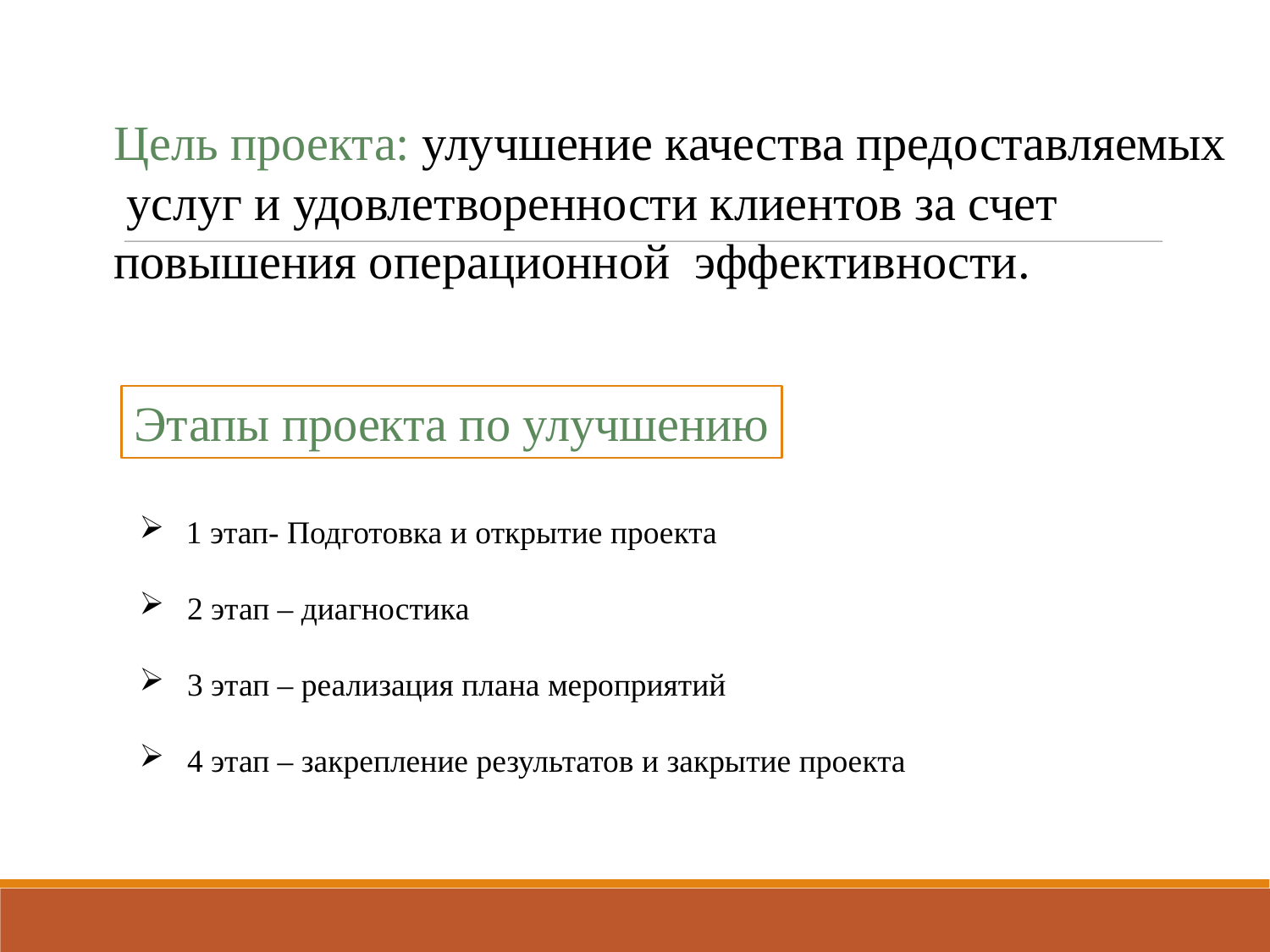

Цель проекта: улучшение качества предоставляемых
 услуг и удовлетворенности клиентов за счет
повышения операционной  эффективности.

Этапы проекта по улучшению
 1 этап- Подготовка и открытие проекта

 2 этап – диагностика

 3 этап – реализация плана мероприятий

 4 этап – закрепление результатов и закрытие проекта